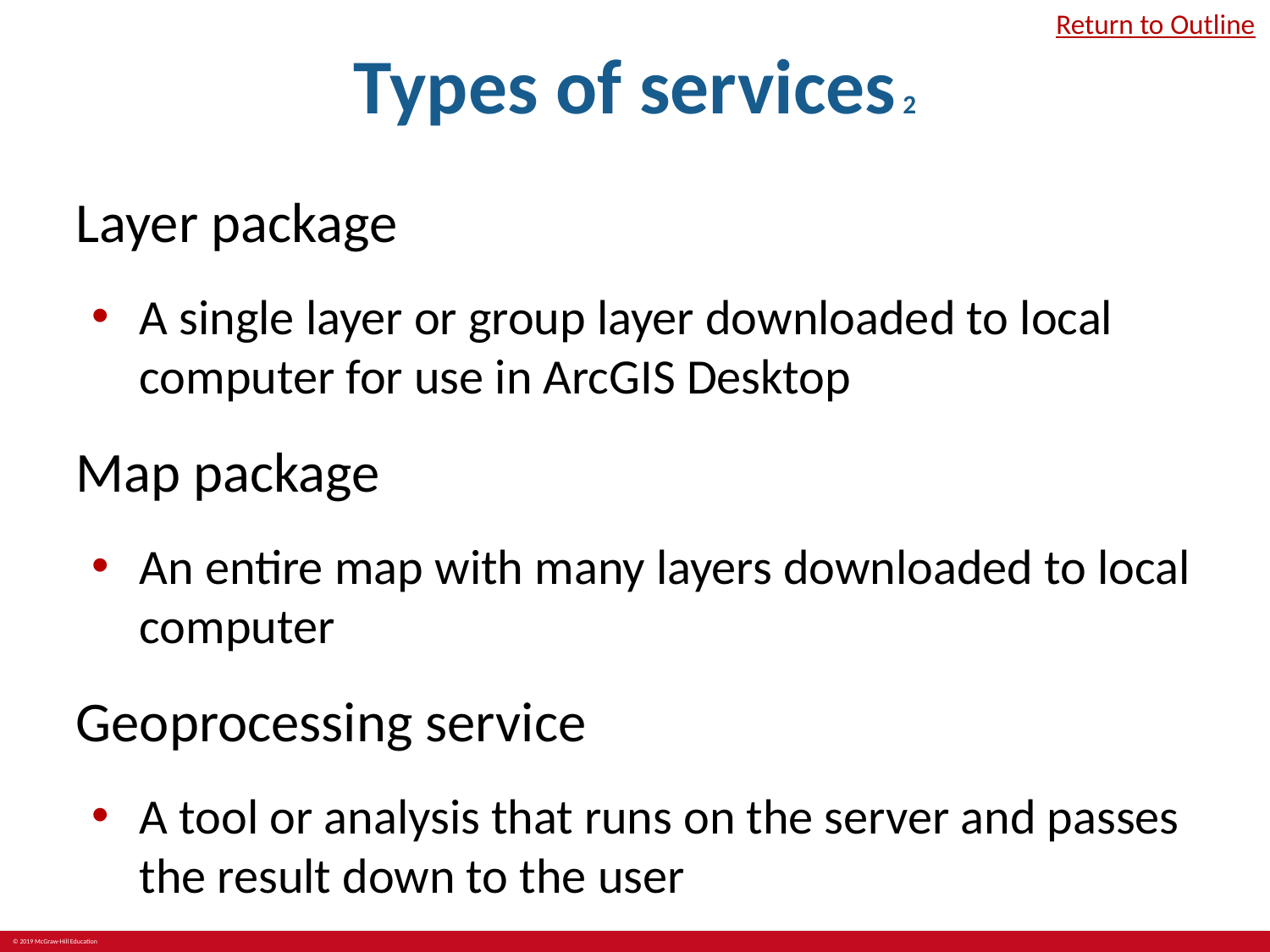

# Types of services 2
Return to Outline
Layer package
A single layer or group layer downloaded to local computer for use in ArcGIS Desktop
Map package
An entire map with many layers downloaded to local computer
Geoprocessing service
A tool or analysis that runs on the server and passes the result down to the user